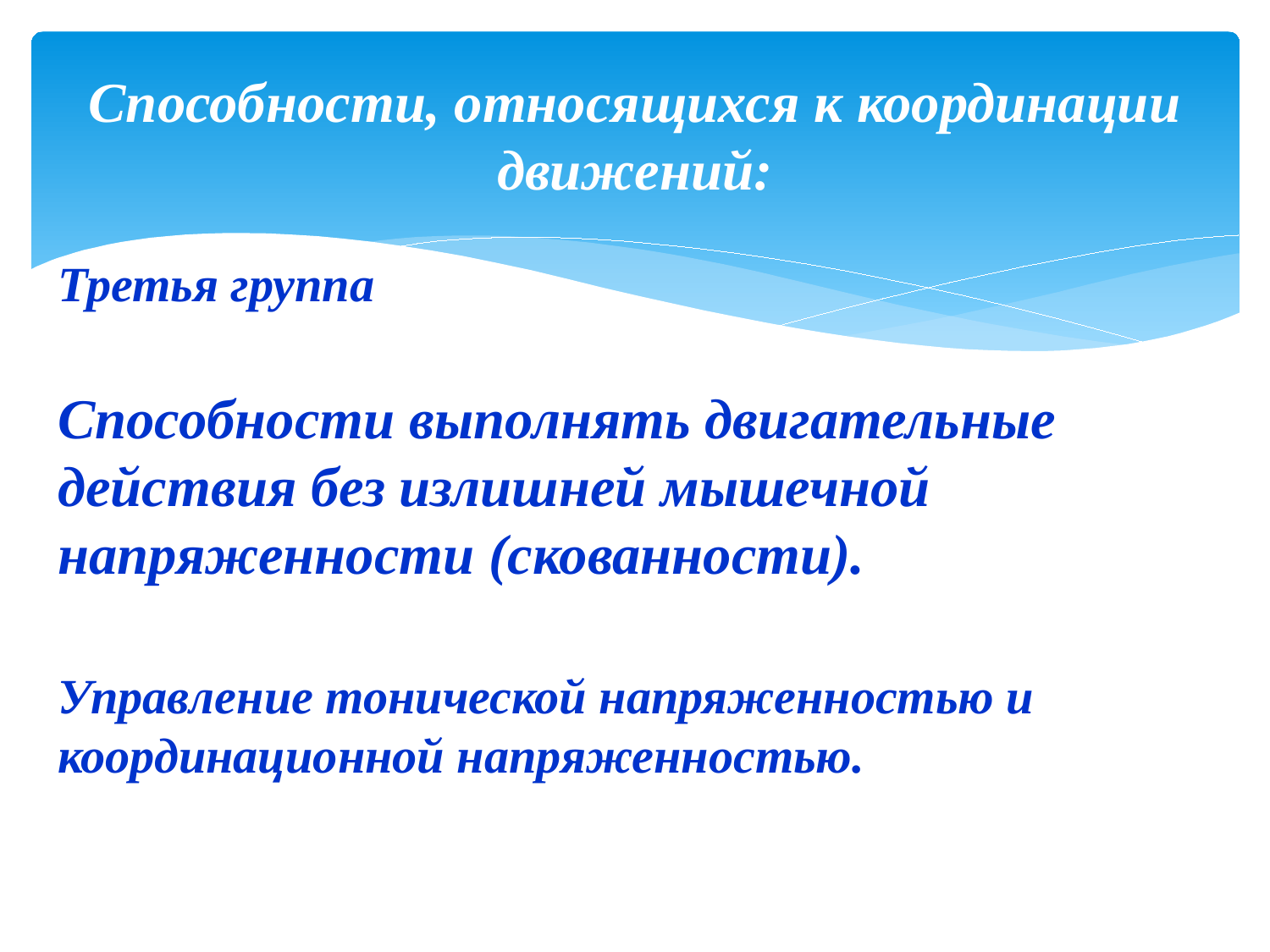

# Способности, относящихся к координации движений:
Третья группа

Способности выполнять двигательные действия без излишней мышечной напряженности (скованности).

Управление тонической напряженностью и координационной напряженностью.